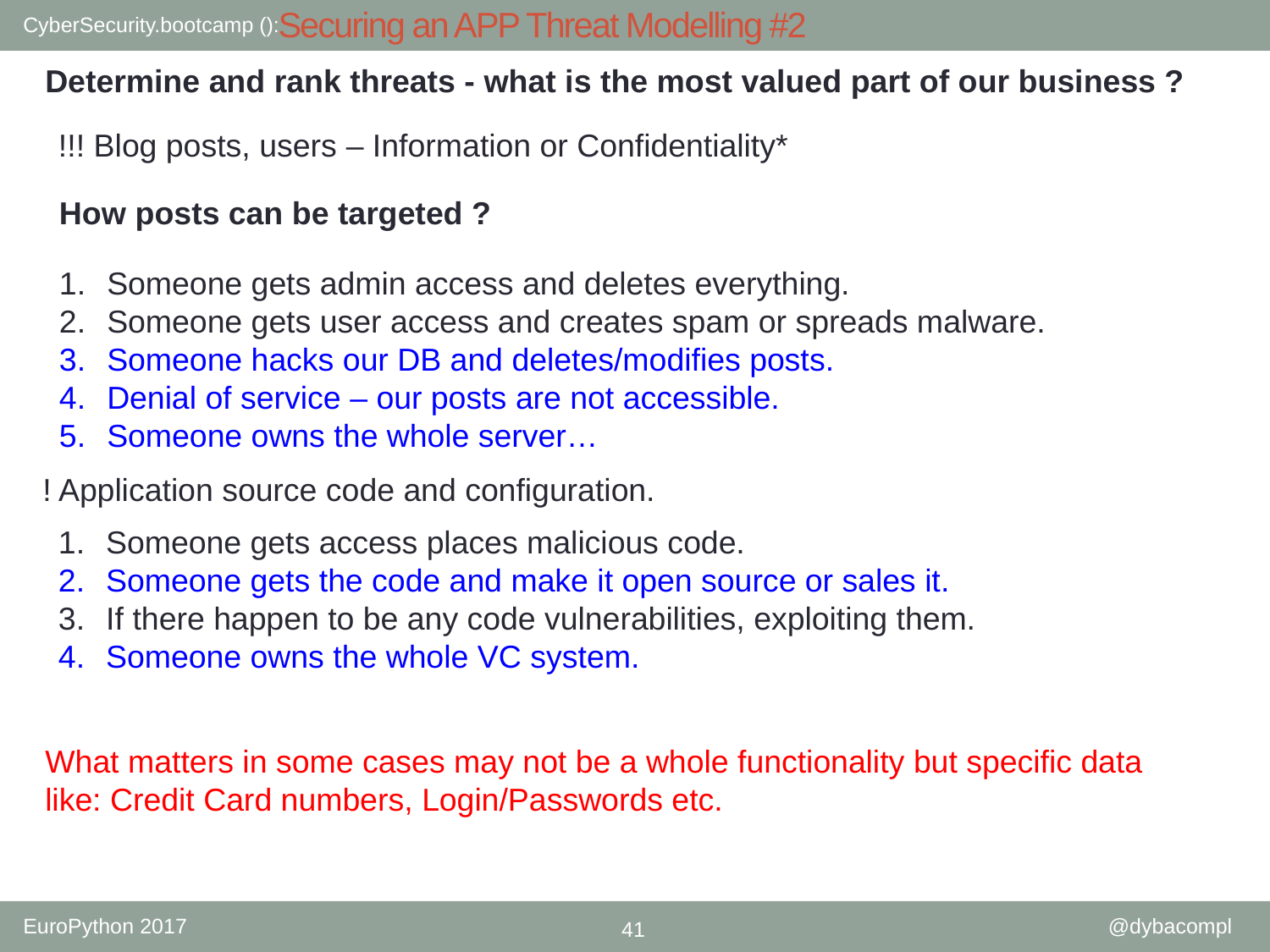

# Securing an APP Threat Modelling #2
Determine and rank threats - what is the most valued part of our business ?

!!! Blog posts, users – Information or Confidentiality*
How posts can be targeted ?
Someone gets admin access and deletes everything.
Someone gets user access and creates spam or spreads malware.
Someone hacks our DB and deletes/modifies posts.
Denial of service – our posts are not accessible.
Someone owns the whole server…
! Application source code and configuration.
Someone gets access places malicious code.
Someone gets the code and make it open source or sales it.
If there happen to be any code vulnerabilities, exploiting them.
Someone owns the whole VC system.
What matters in some cases may not be a whole functionality but specific data like: Credit Card numbers, Login/Passwords etc.